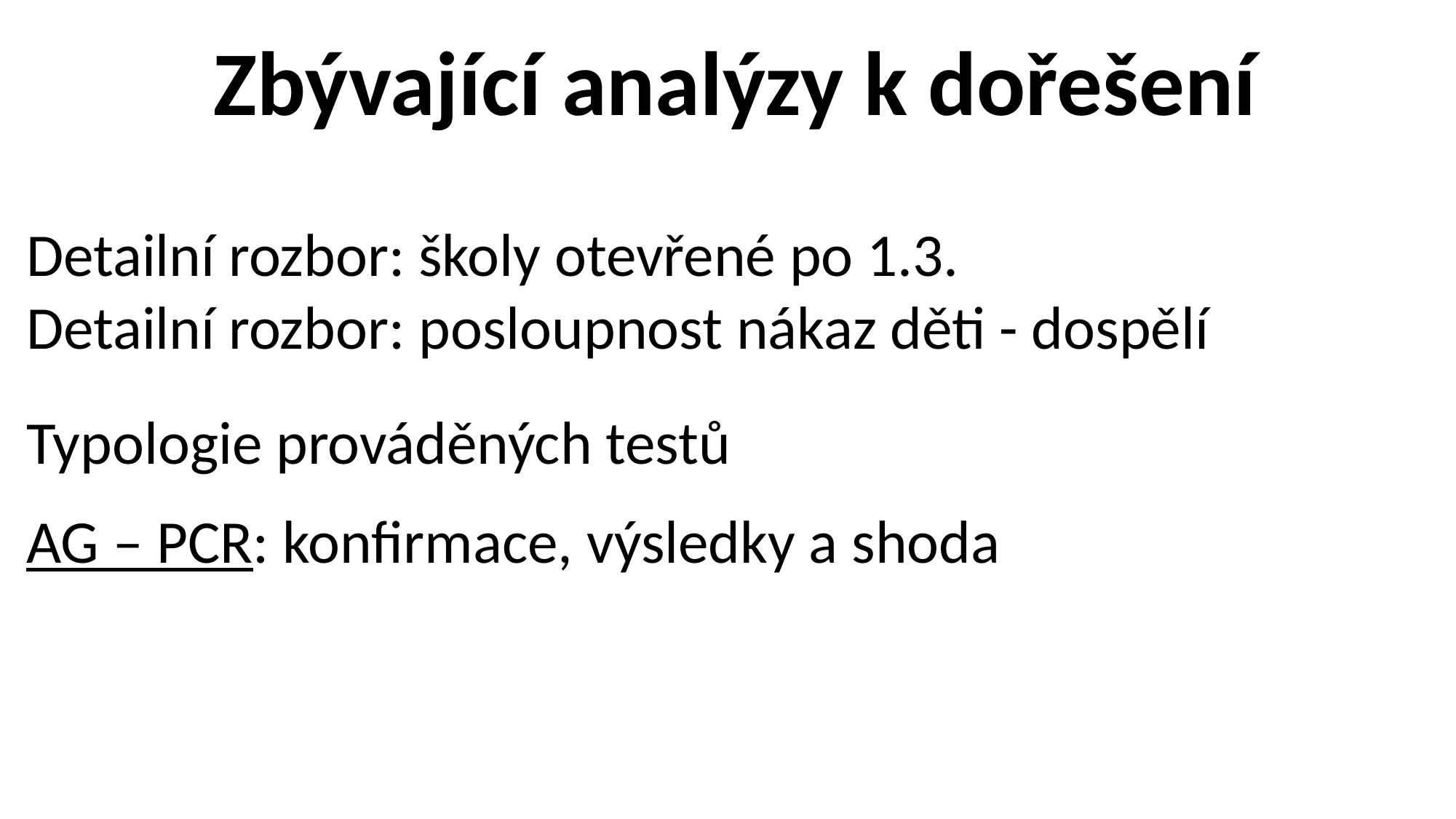

Zbývající analýzy k dořešení
Detailní rozbor: školy otevřené po 1.3.
Detailní rozbor: posloupnost nákaz děti - dospělí
Typologie prováděných testů
AG – PCR: konfirmace, výsledky a shoda